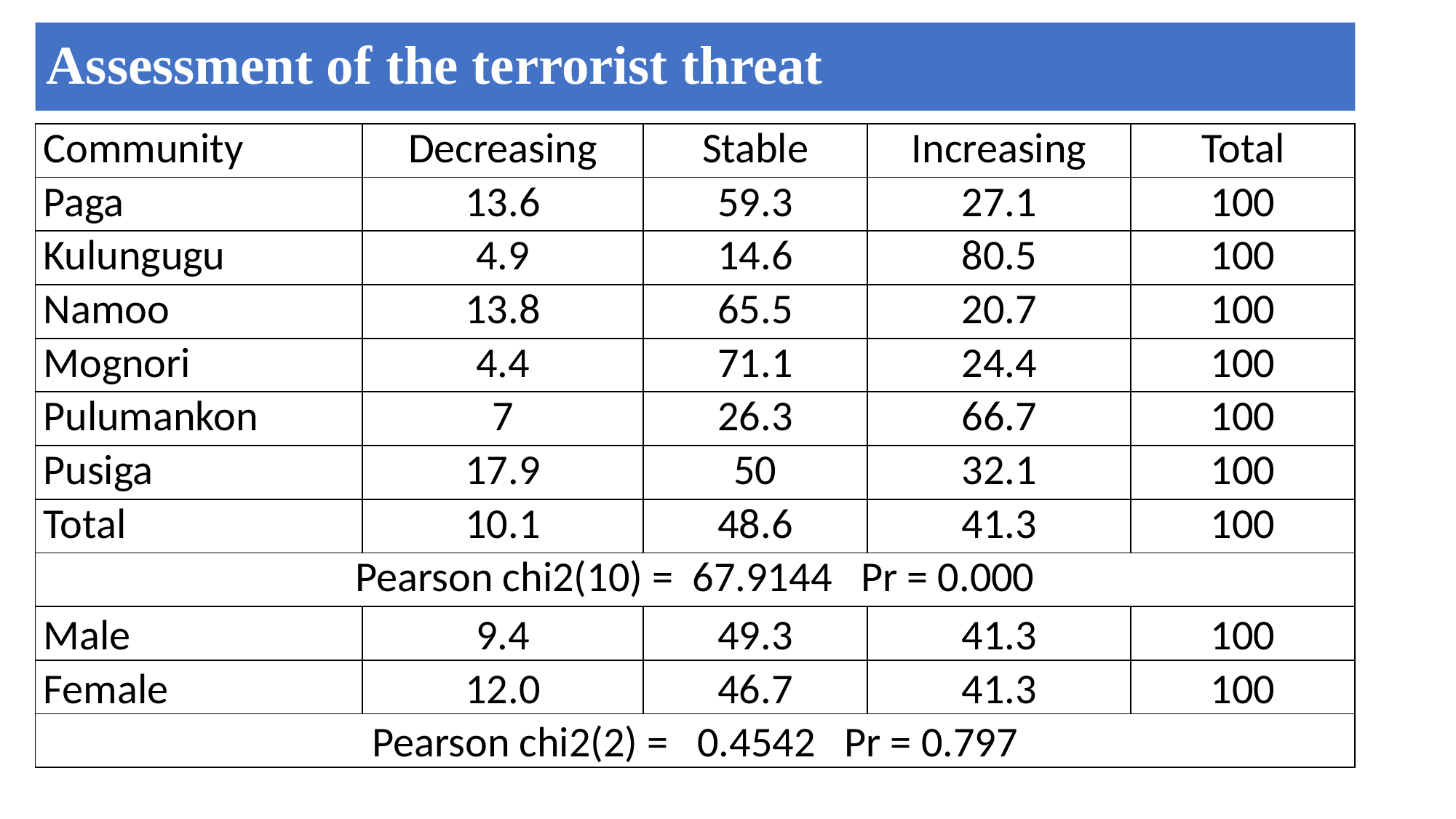

# Assessment of the terrorist threat
| Community | Decreasing | Stable | Increasing | Total |
| --- | --- | --- | --- | --- |
| Paga | 13.6 | 59.3 | 27.1 | 100 |
| Kulungugu | 4.9 | 14.6 | 80.5 | 100 |
| Namoo | 13.8 | 65.5 | 20.7 | 100 |
| Mognori | 4.4 | 71.1 | 24.4 | 100 |
| Pulumankon | 7 | 26.3 | 66.7 | 100 |
| Pusiga | 17.9 | 50 | 32.1 | 100 |
| Total | 10.1 | 48.6 | 41.3 | 100 |
| Pearson chi2(10) = 67.9144 Pr = 0.000 |  |  |  |  |
| Male | 9.4 | 49.3 | 41.3 | 100 |
| Female | 12.0 | 46.7 | 41.3 | 100 |
| Pearson chi2(2) = 0.4542 Pr = 0.797 |  |  |  |  |